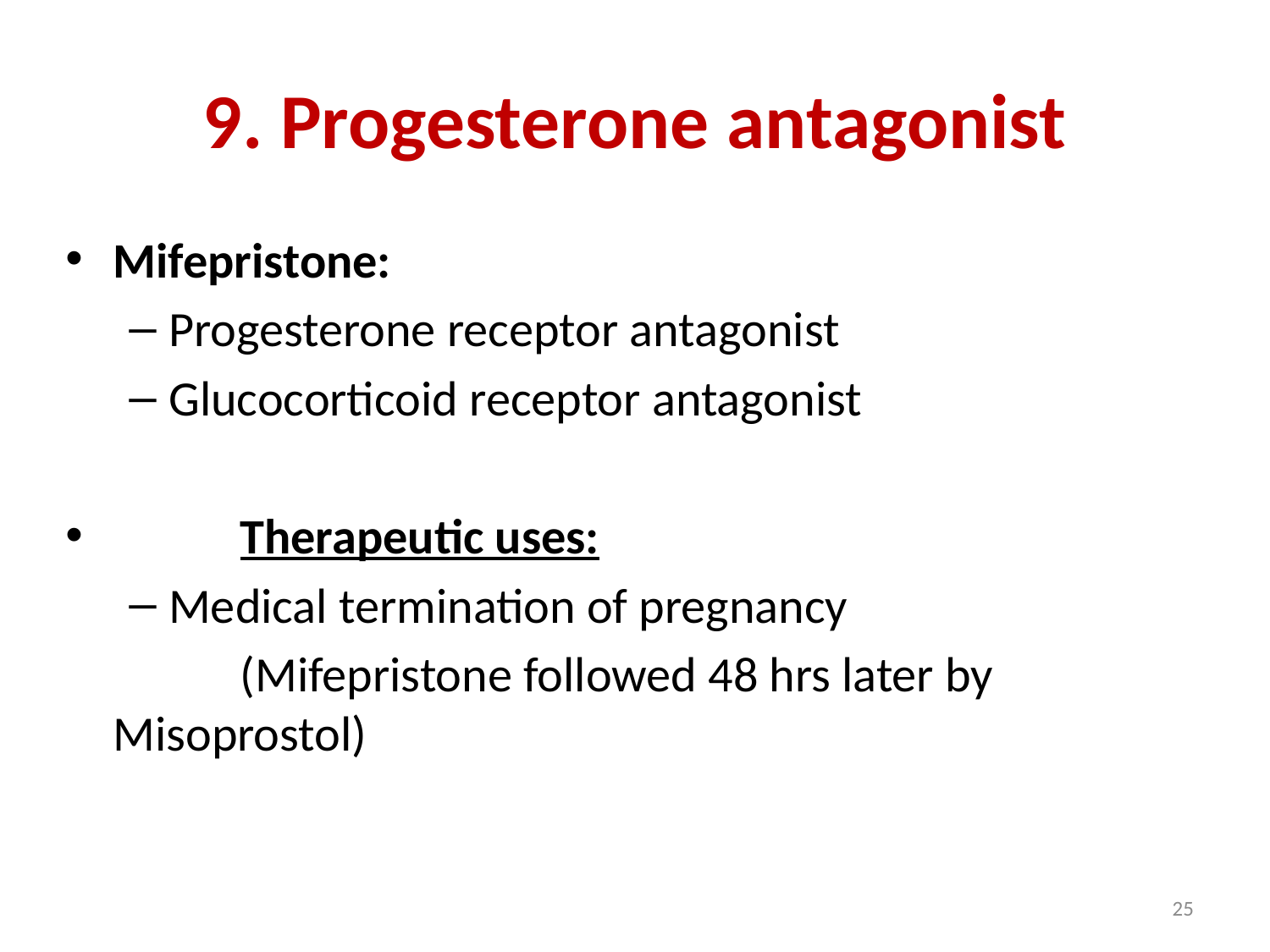

# 9. Progesterone antagonist
Mifepristone:
Progesterone receptor antagonist
Glucocorticoid receptor antagonist

	Therapeutic uses:
Medical termination of pregnancy
		(Mifepristone followed 48 hrs later by Misoprostol)
25